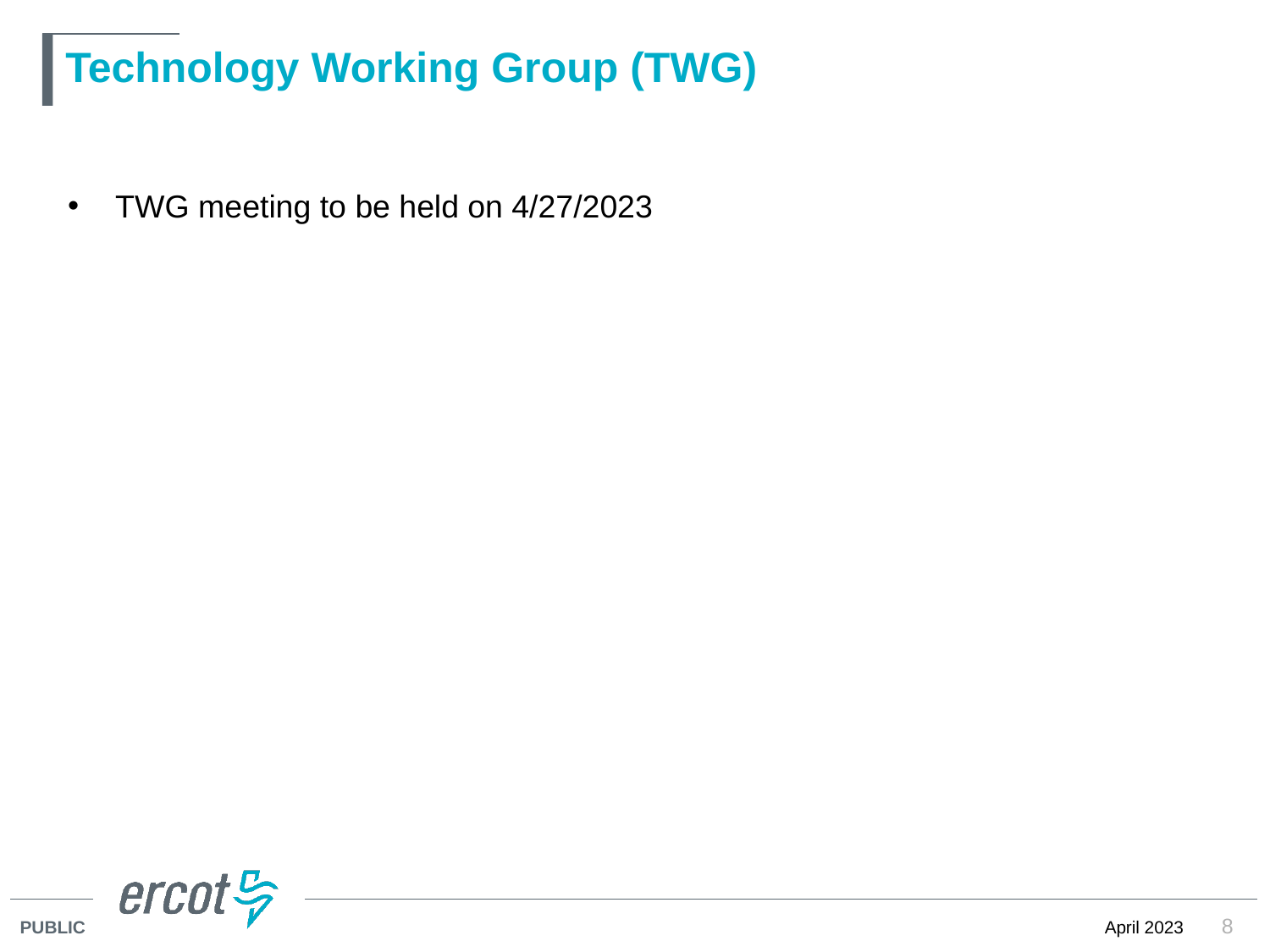

# Technology Working Group (TWG)
TWG meeting to be held on 4/27/2023
8